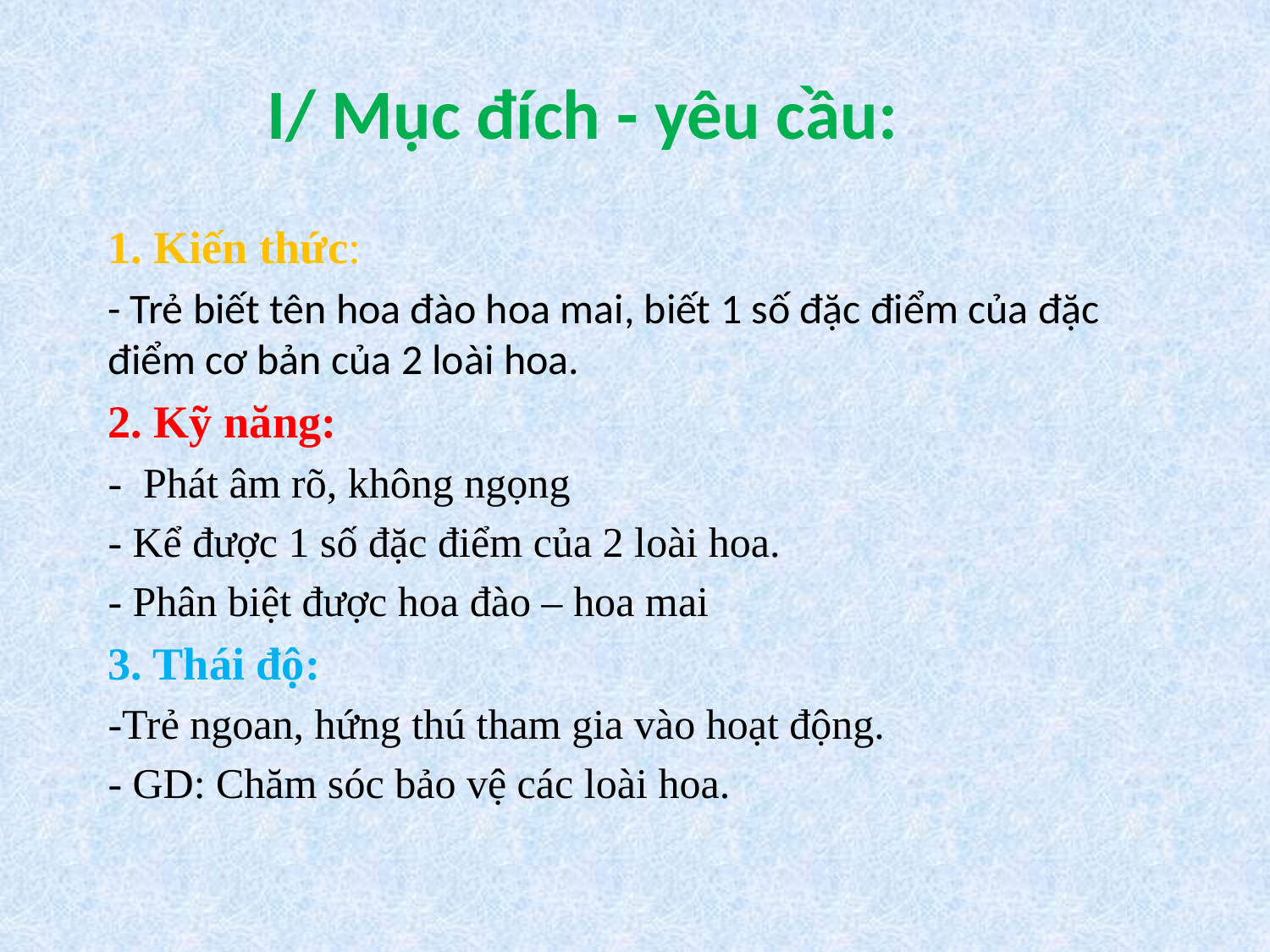

# I/ Mục đích - yêu cầu:
1. Kiến thức:
- Trẻ biết tên hoa đào hoa mai, biết 1 số đặc điểm của đặc điểm cơ bản của 2 loài hoa.
2. Kỹ năng:
-  Phát âm rõ, không ngọng
- Kể được 1 số đặc điểm của 2 loài hoa.
- Phân biệt được hoa đào – hoa mai
3. Thái độ:
-Trẻ ngoan, hứng thú tham gia vào hoạt động.
- GD: Chăm sóc bảo vệ các loài hoa.